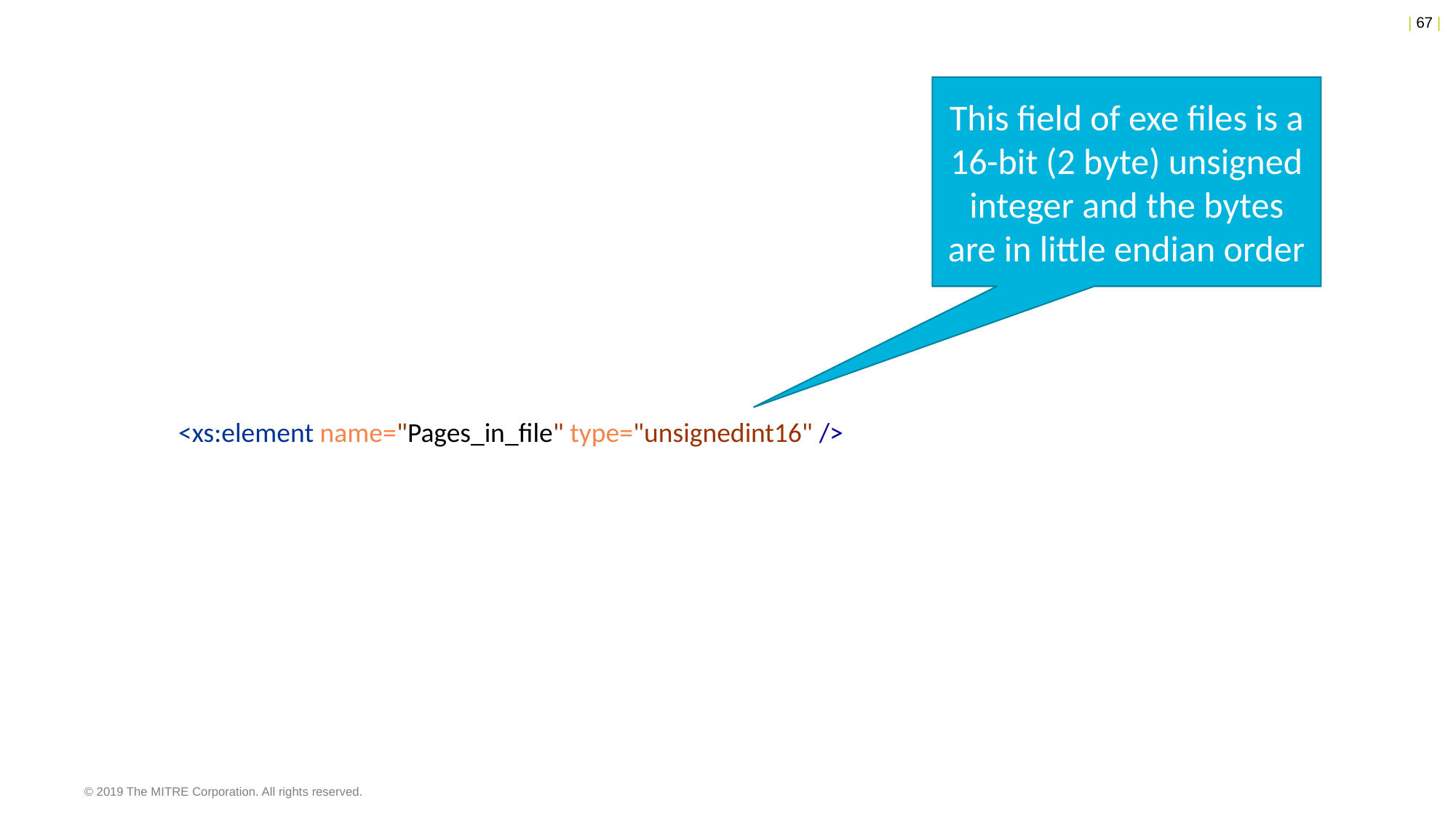

This field of exe files is a 16-bit (2 byte) unsigned integer and the bytes are in little endian order
<xs:element name="Pages_in_file" type="unsignedint16" />
© 2019 The MITRE Corporation. All rights reserved.